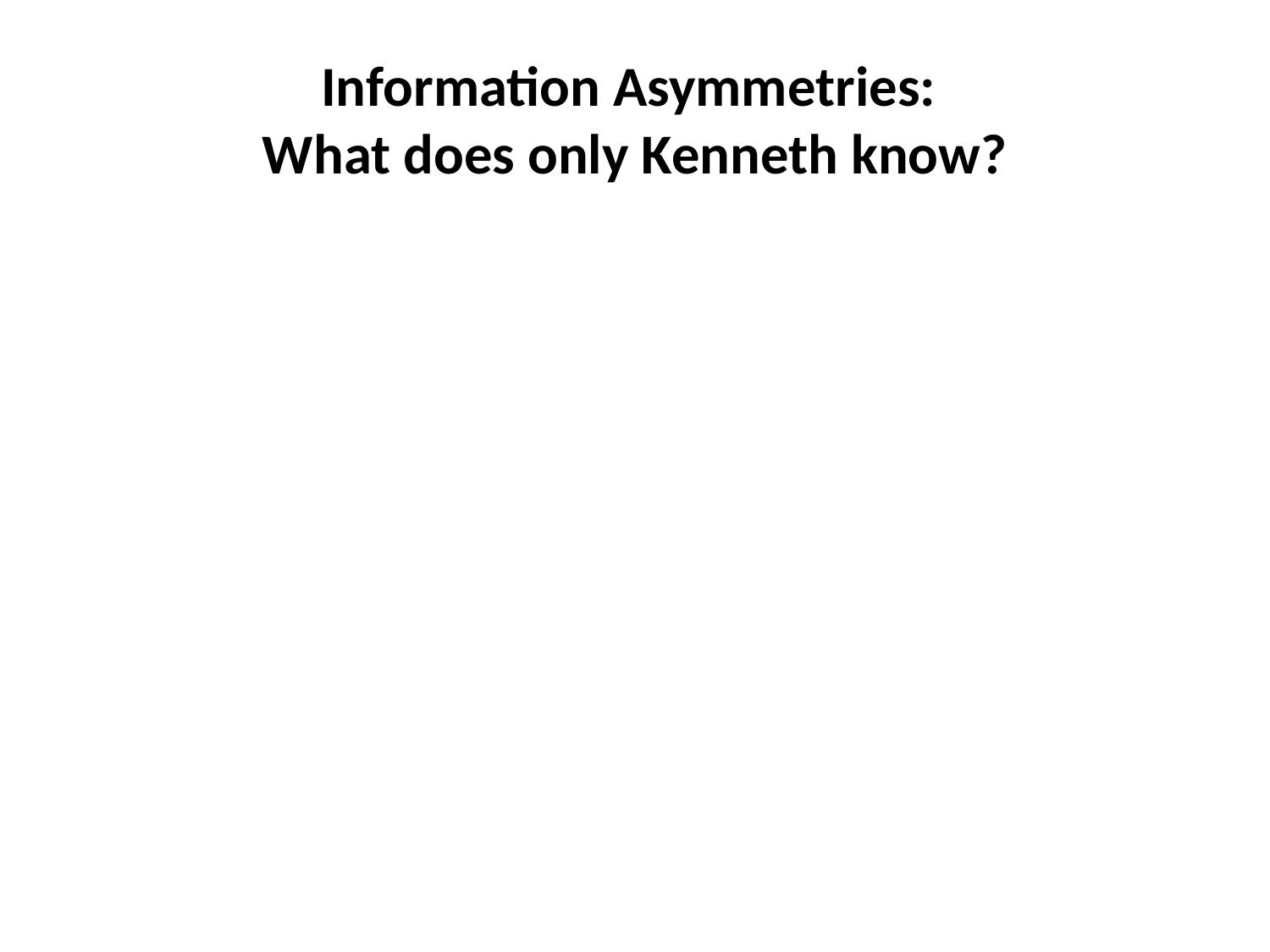

# Information Asymmetries: What does only Kenneth know?